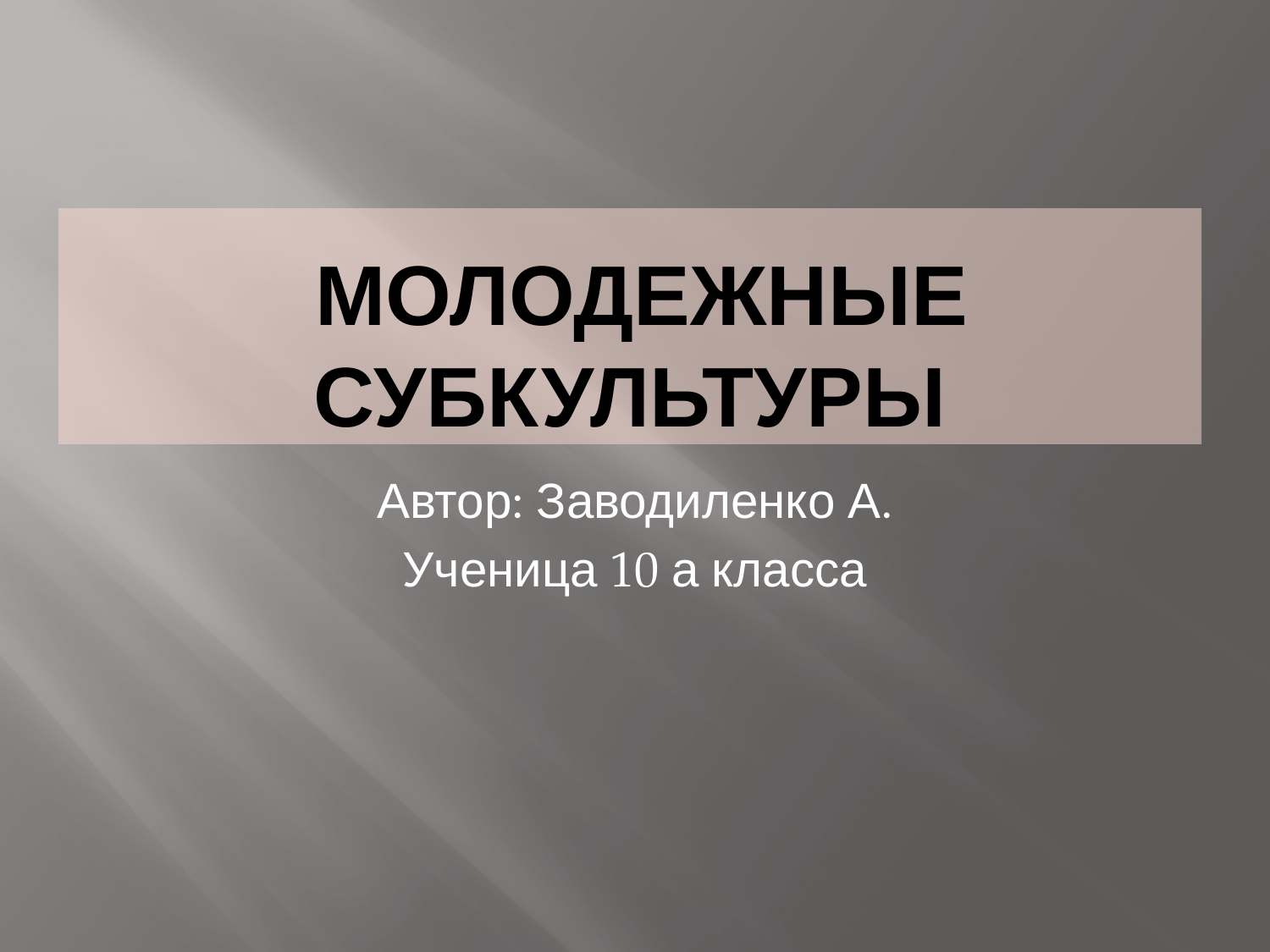

# Молодежные субкультуры
Автор: Заводиленко А.
Ученица 10 а класса